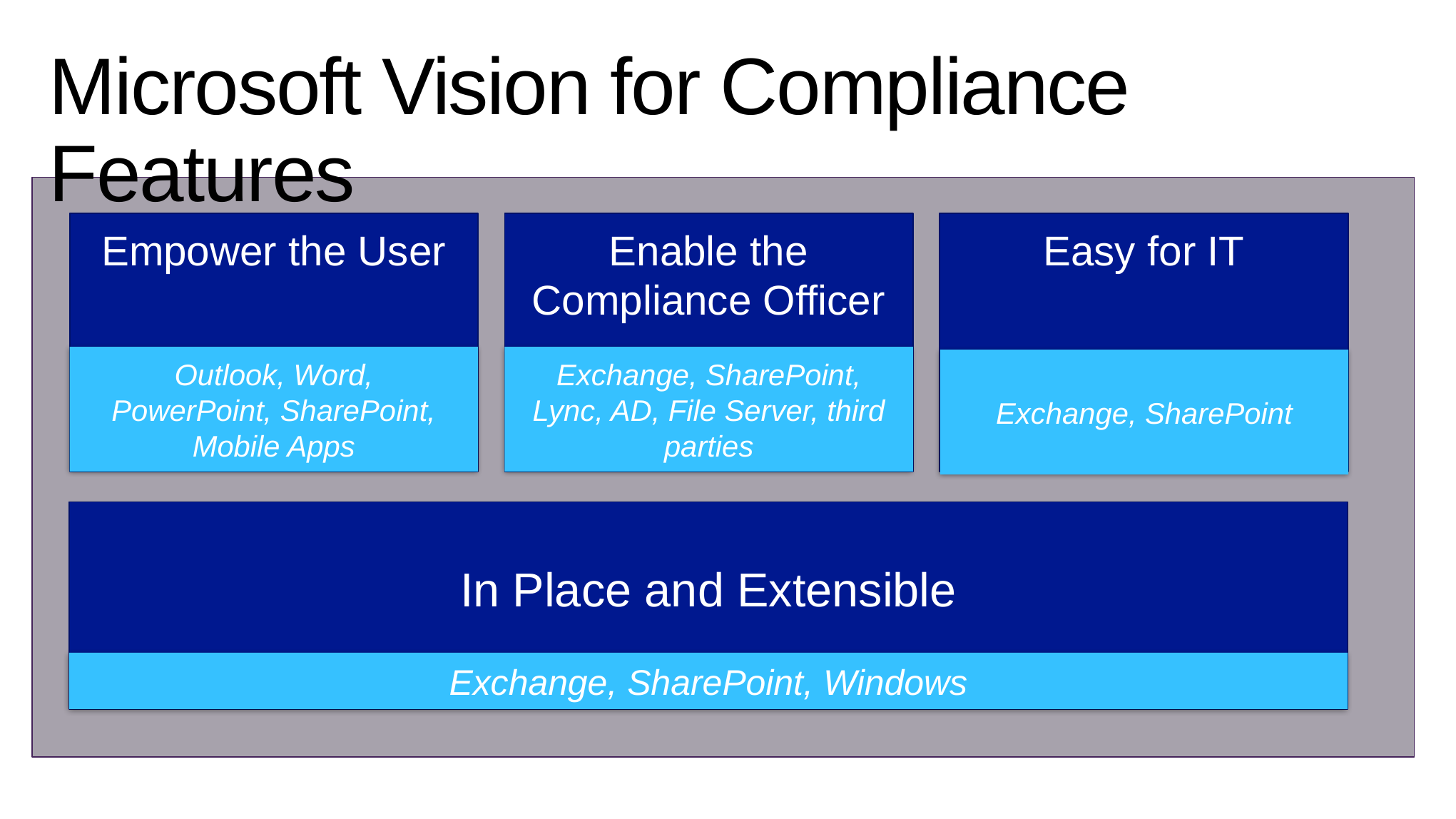

# Microsoft Vision for Compliance Features

Empower the User
Enable the Compliance Officer
Easy for IT
Outlook, Word, PowerPoint, SharePoint, Mobile Apps
Exchange, SharePoint, Lync, AD, File Server, third parties
Exchange, SharePoint

In Place and Extensible
Exchange, SharePoint, Windows